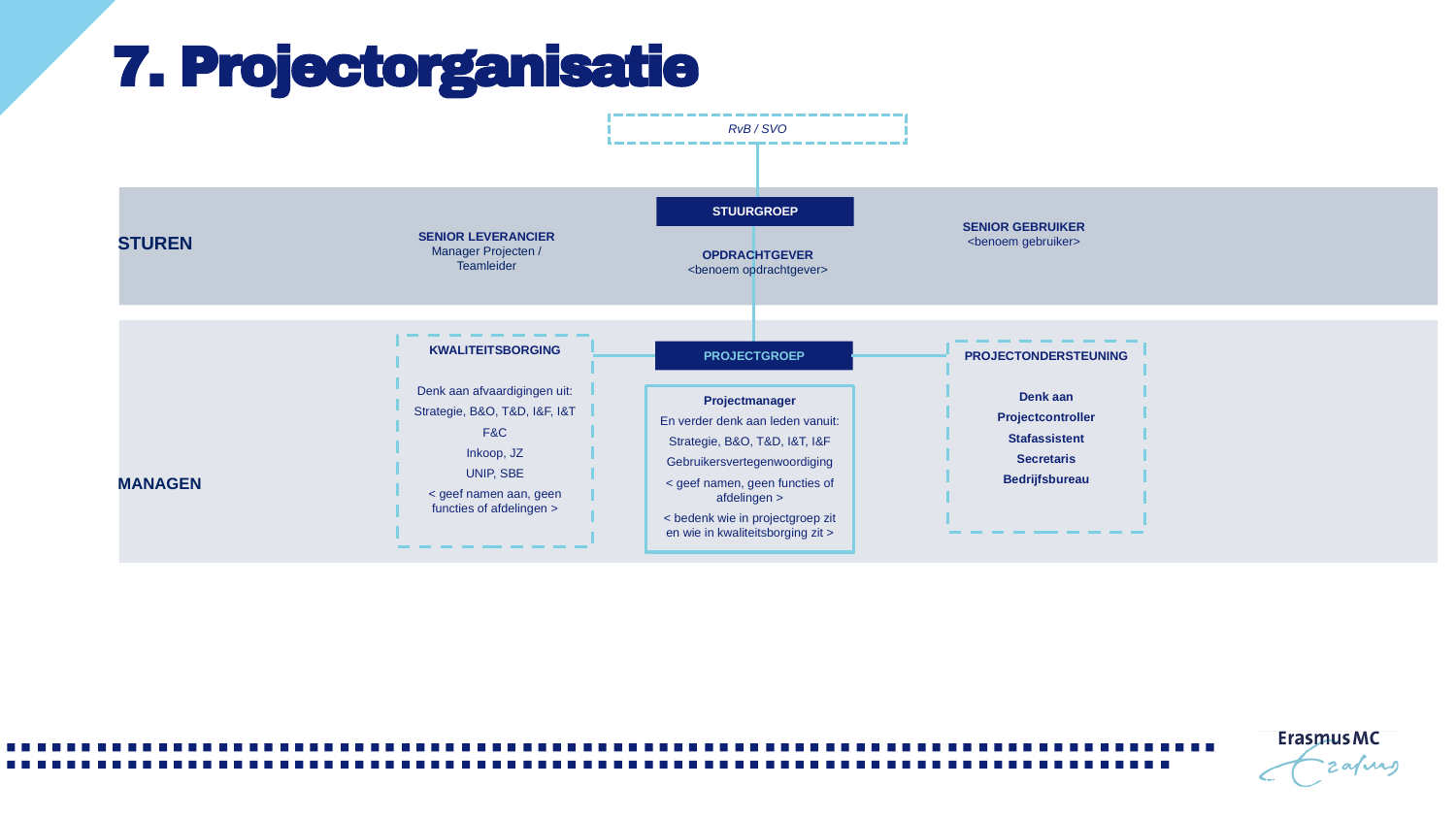

# 7. Projectorganisatie
RvB / SVO

STUREN

MANAGEN

STUURGROEP
SENIOR GEBRUIKER
<benoem gebruiker>

SENIOR LEVERANCIER
Manager Projecten / Teamleider
OPDRACHTGEVER
<benoem opdrachtgever>

KWALITEITSBORGING

Denk aan afvaardigingen uit:
Strategie, B&O, T&D, I&F, I&T
F&C
Inkoop, JZ
UNIP, SBE
< geef namen aan, geen functies of afdelingen >

PROJECTONDERSTEUNING

Denk aan
Projectcontroller
Stafassistent
Secretaris
Bedrijfsbureau

PROJECTGROEP
Projectmanager
En verder denk aan leden vanuit:
Strategie, B&O, T&D, I&T, I&F
Gebruikersvertegenwoordiging
< geef namen, geen functies of afdelingen >
< bedenk wie in projectgroep zit en wie in kwaliteitsborging zit >